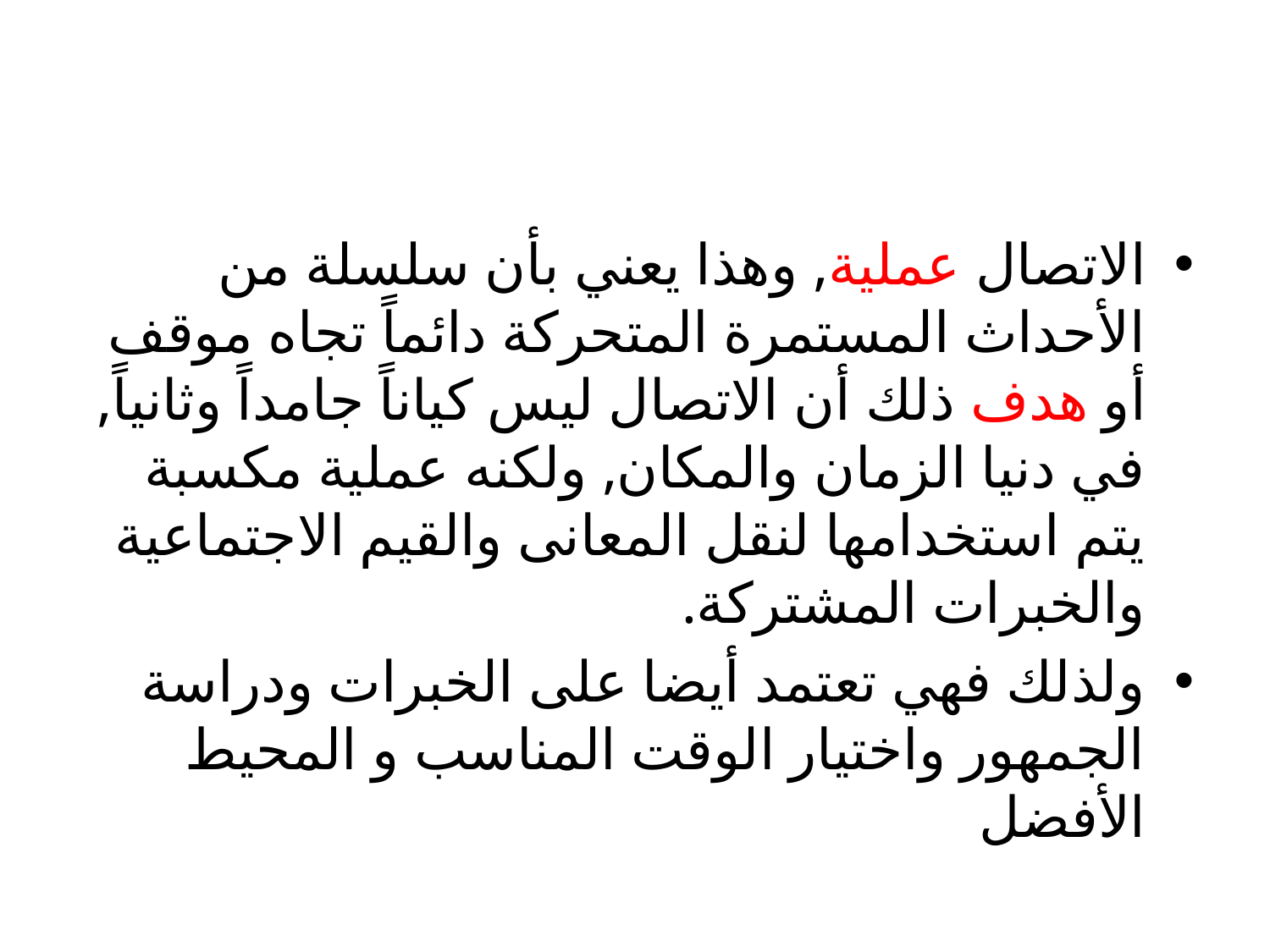

#
الاتصال عملية, وهذا يعني بأن سلسلة من الأحداث المستمرة المتحركة دائماً تجاه موقف أو هدف ذلك أن الاتصال ليس كياناً جامداً وثانياً, في دنيا الزمان والمكان, ولكنه عملية مكسبة يتم استخدامها لنقل المعانى والقيم الاجتماعية والخبرات المشتركة.
ولذلك فهي تعتمد أيضا على الخبرات ودراسة الجمهور واختيار الوقت المناسب و المحيط الأفضل